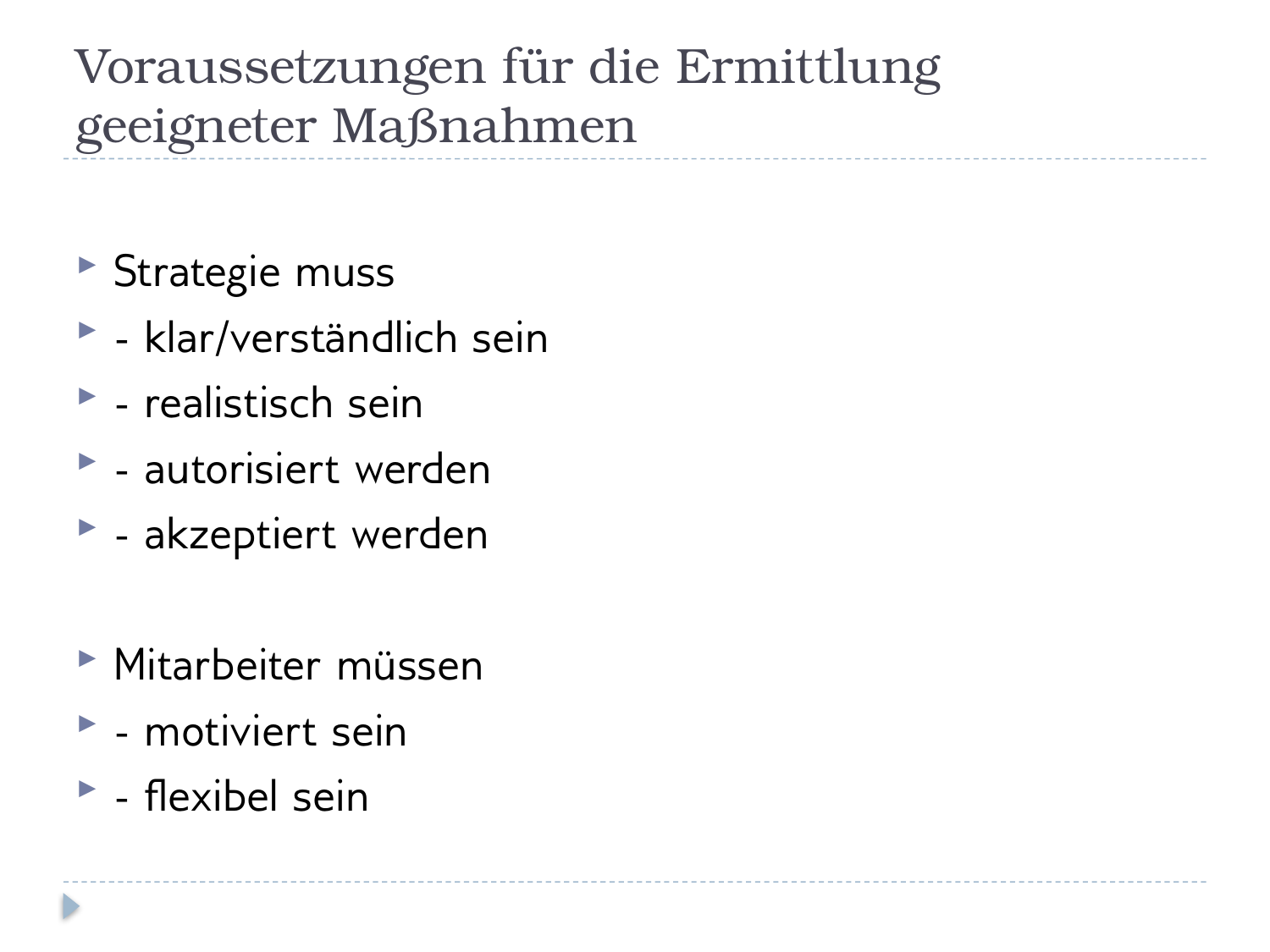

Voraussetzungen für die Ermittlung geeigneter Maßnahmen

Strategie muss
- klar/verständlich sein
- realistisch sein
- autorisiert werden
- akzeptiert werden

Mitarbeiter müssen
- motiviert sein
- flexibel sein